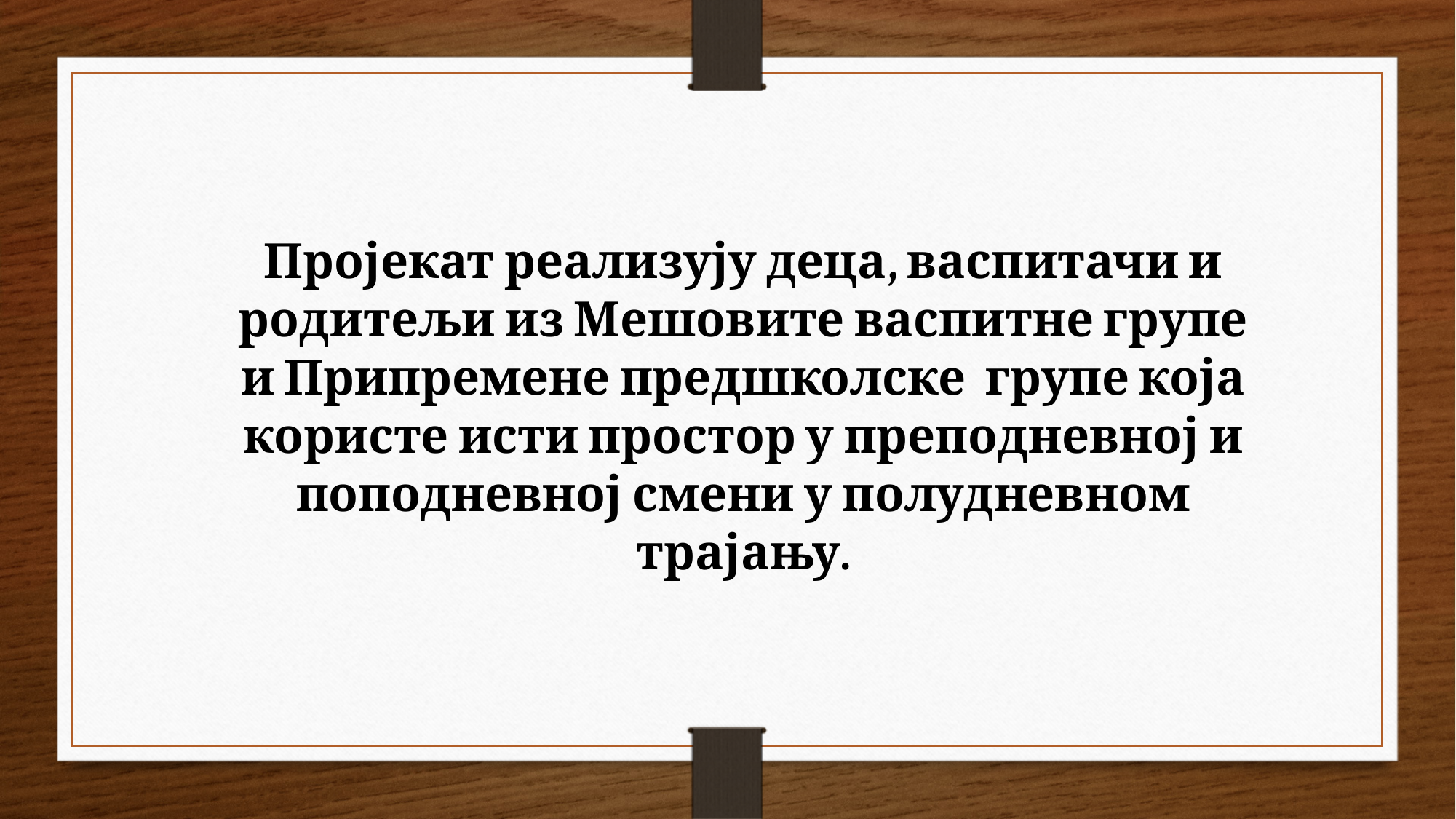

Пројекат реализују деца, васпитачи и родитељи из Мешовите васпитне групе и Припремене предшколске  групе која користе исти простор у преподневној и поподневној смени у полудневном трајању.